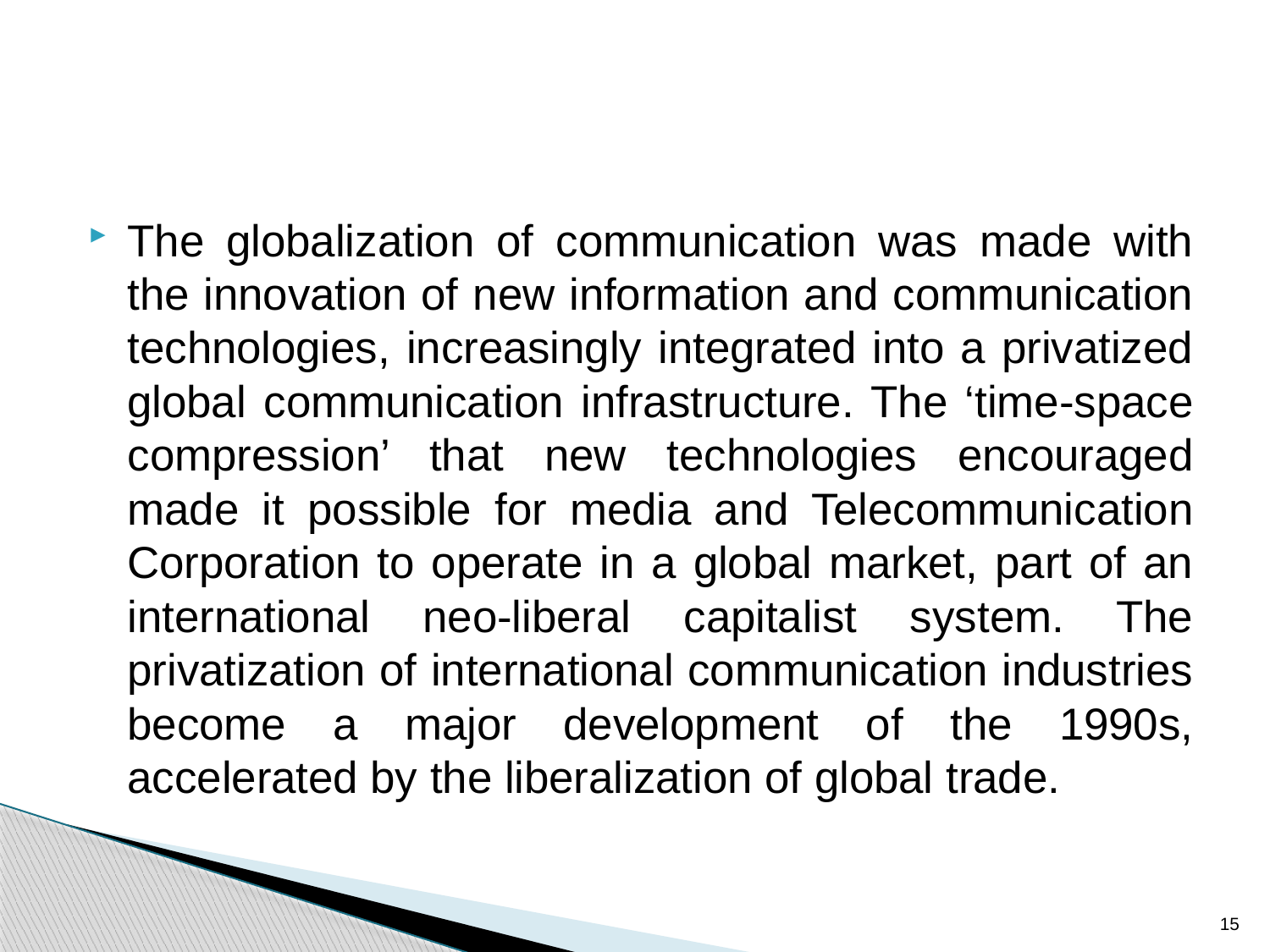

#
The globalization of communication was made with the innovation of new information and communication technologies, increasingly integrated into a privatized global communication infrastructure. The ‘time-space compression’ that new technologies encouraged made it possible for media and Telecommunication Corporation to operate in a global market, part of an international neo-liberal capitalist system. The privatization of international communication industries become a major development of the 1990s, accelerated by the liberalization of global trade.

15